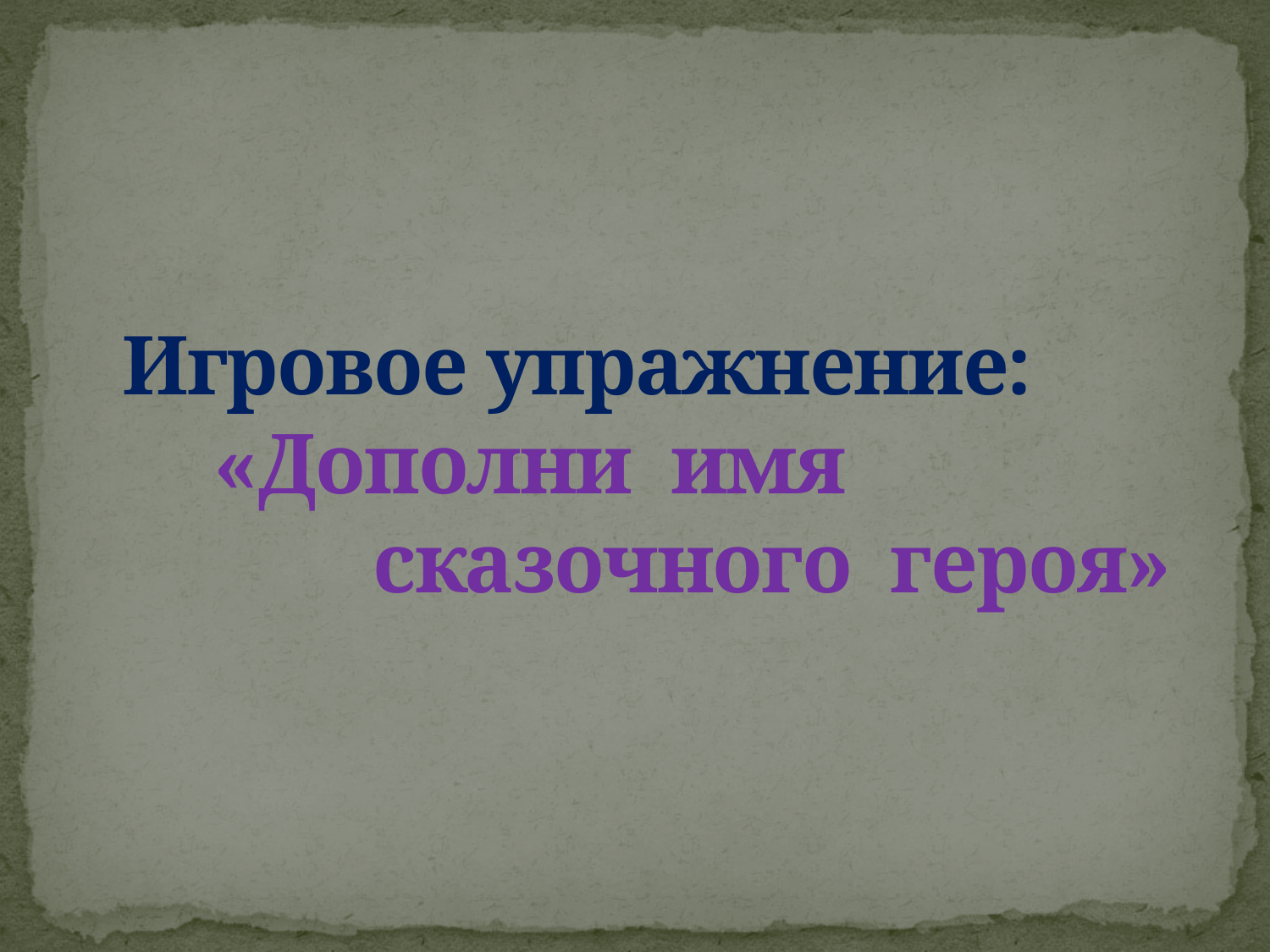

# Игровое упражнение: «Дополни  имя                                 сказочного  героя»